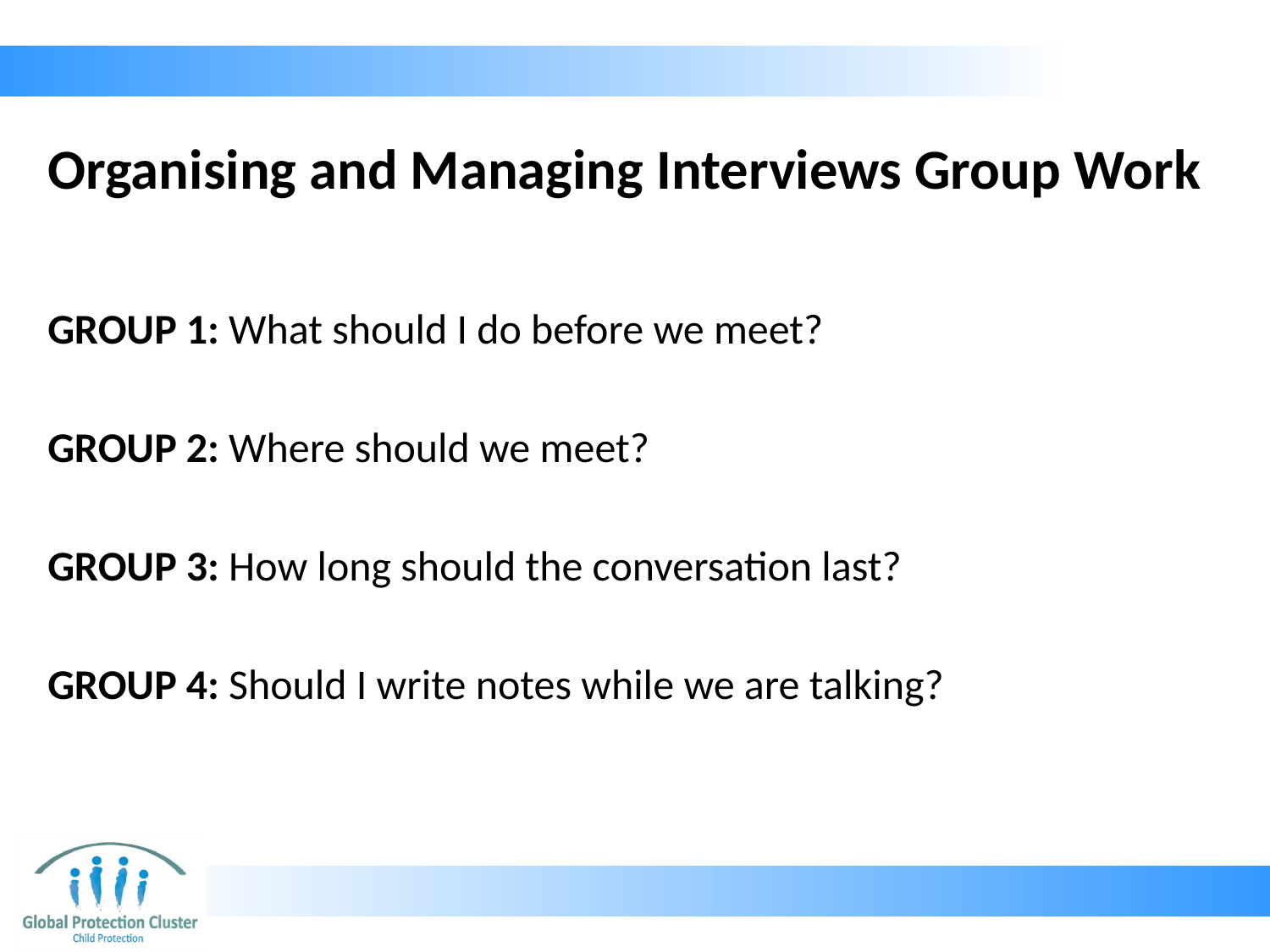

# Organising and Managing Interviews Group Work

GROUP 1: What should I do before we meet?

GROUP 2: Where should we meet?

GROUP 3: How long should the conversation last?

GROUP 4: Should I write notes while we are talking?